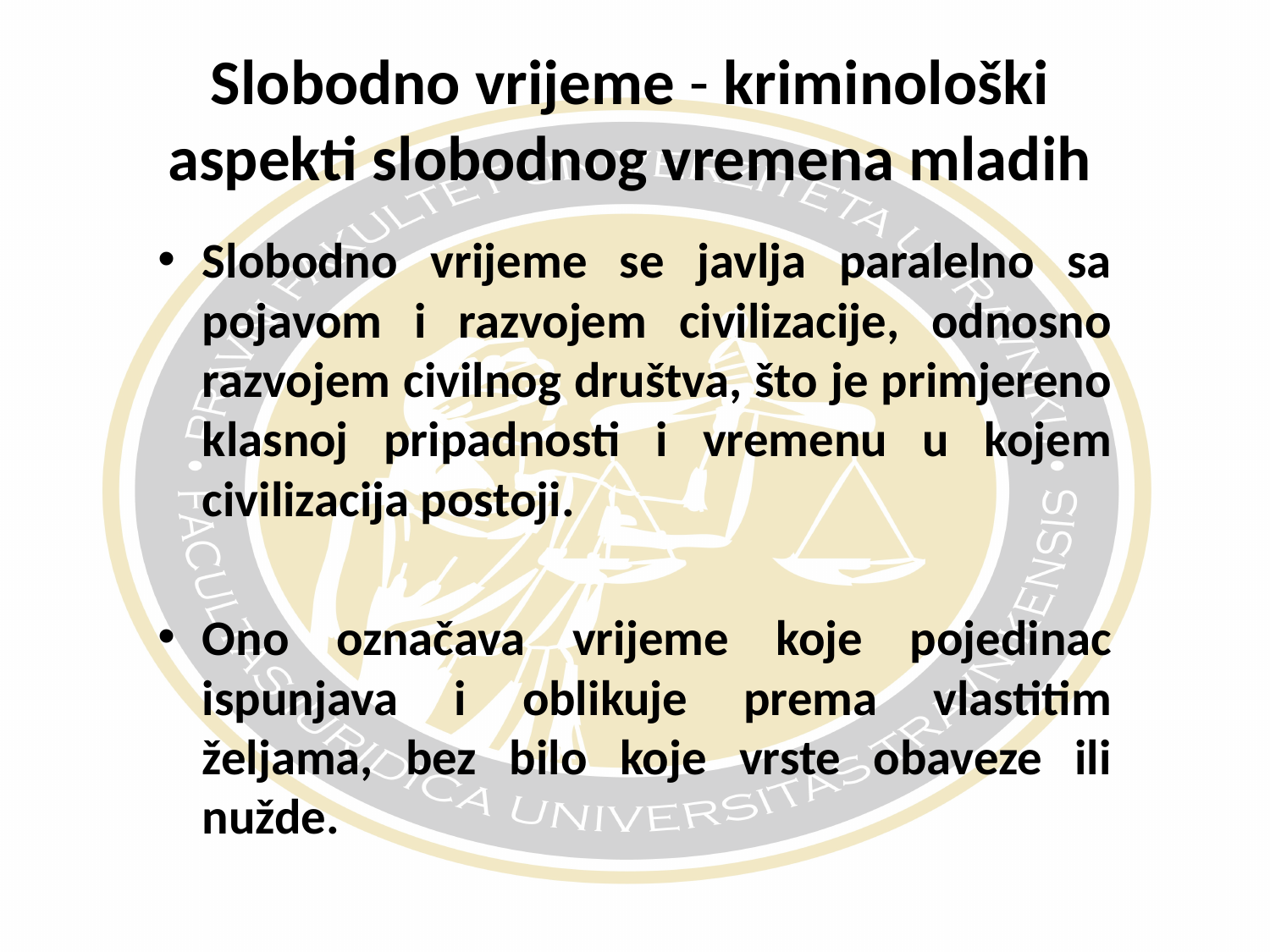

# Slobodno vrijeme - kriminološki aspekti slobodnog vremena mladih
Slobodno vrijeme se javlja paralelno sa pojavom i razvojem civilizacije, odnosno razvojem civilnog društva, što je primjereno klasnoj pripadnosti i vremenu u kojem civilizacija postoji.

Ono označava vrijeme koje pojedinac ispunjava i oblikuje prema vlastitim željama, bez bilo koje vrste obaveze ili nužde.